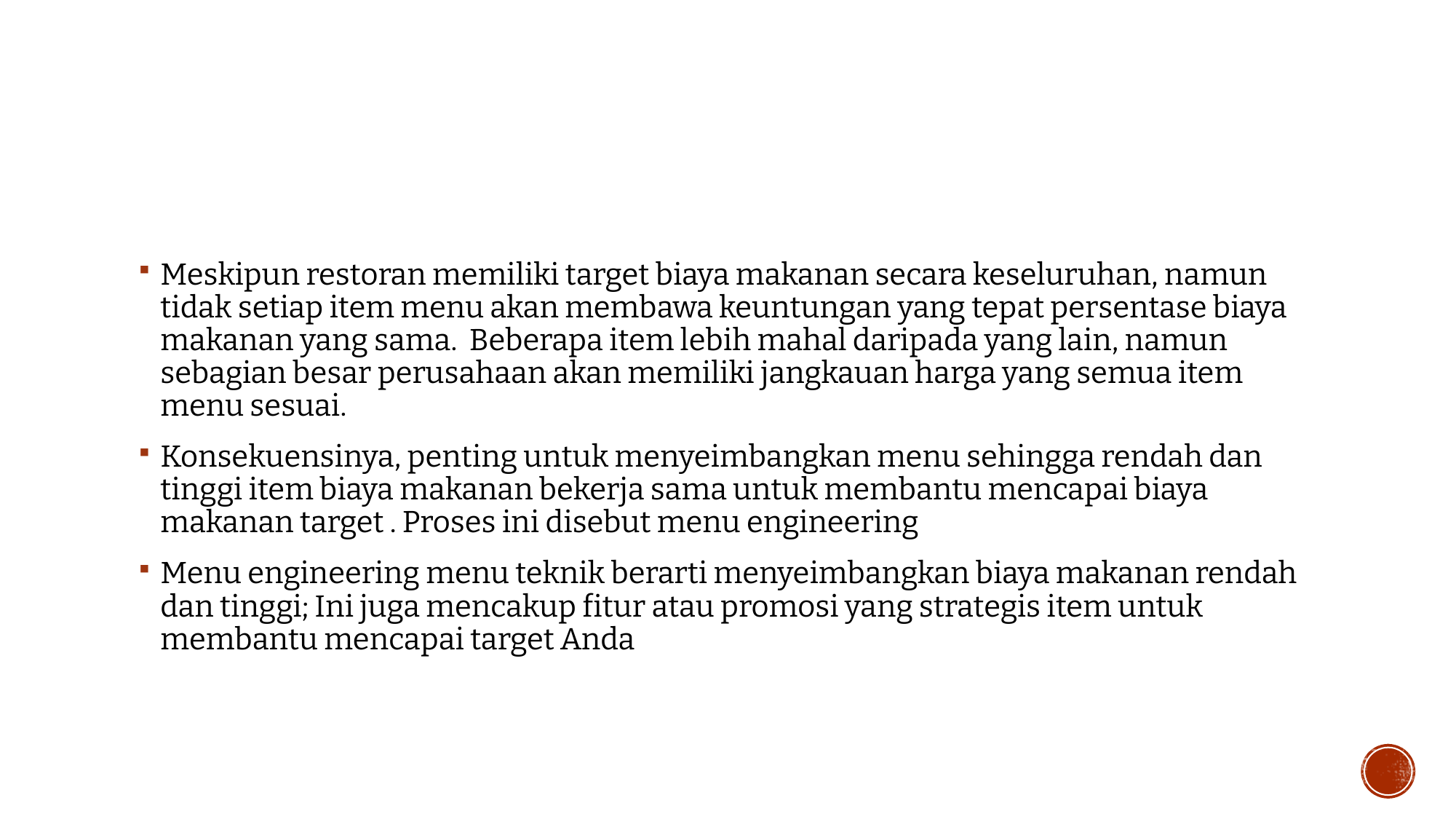

#
Meskipun restoran memiliki target biaya makanan secara keseluruhan, namun tidak setiap item menu akan membawa keuntungan yang tepat persentase biaya makanan yang sama.  Beberapa item lebih mahal daripada yang lain, namun sebagian besar perusahaan akan memiliki jangkauan harga yang semua item menu sesuai.
Konsekuensinya, penting untuk menyeimbangkan menu sehingga rendah dan tinggi item biaya makanan bekerja sama untuk membantu mencapai biaya makanan target . Proses ini disebut menu engineering
Menu engineering menu teknik berarti menyeimbangkan biaya makanan rendah dan tinggi; Ini juga mencakup fitur atau promosi yang strategis item untuk membantu mencapai target Anda